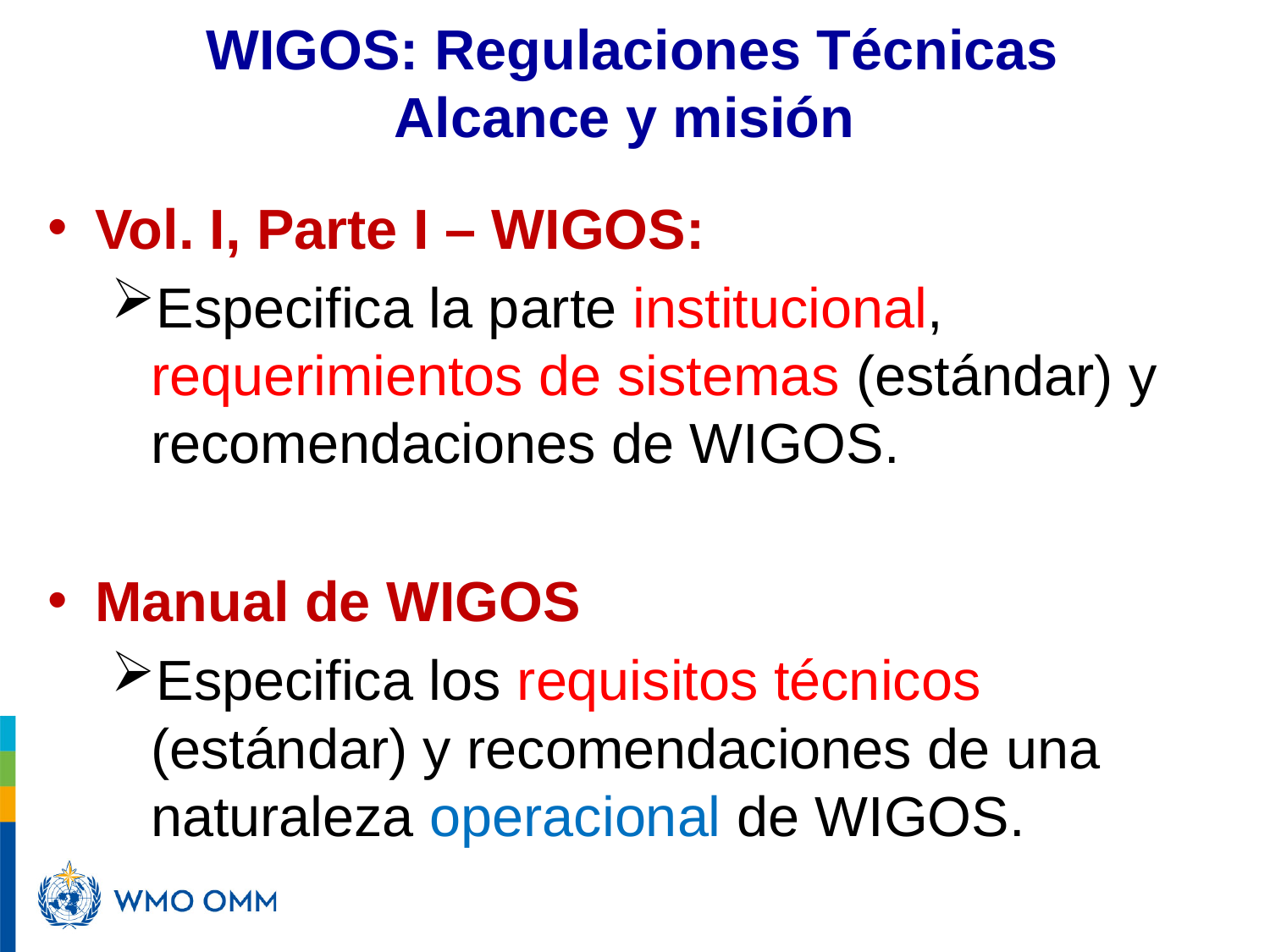

WIGOS: Regulaciones Técnicas
Alcance y misión
Vol. I, Parte I – WIGOS:
Especifica la parte institucional, requerimientos de sistemas (estándar) y recomendaciones de WIGOS.

Manual de WIGOS
Especifica los requisitos técnicos (estándar) y recomendaciones de una naturaleza operacional de WIGOS.